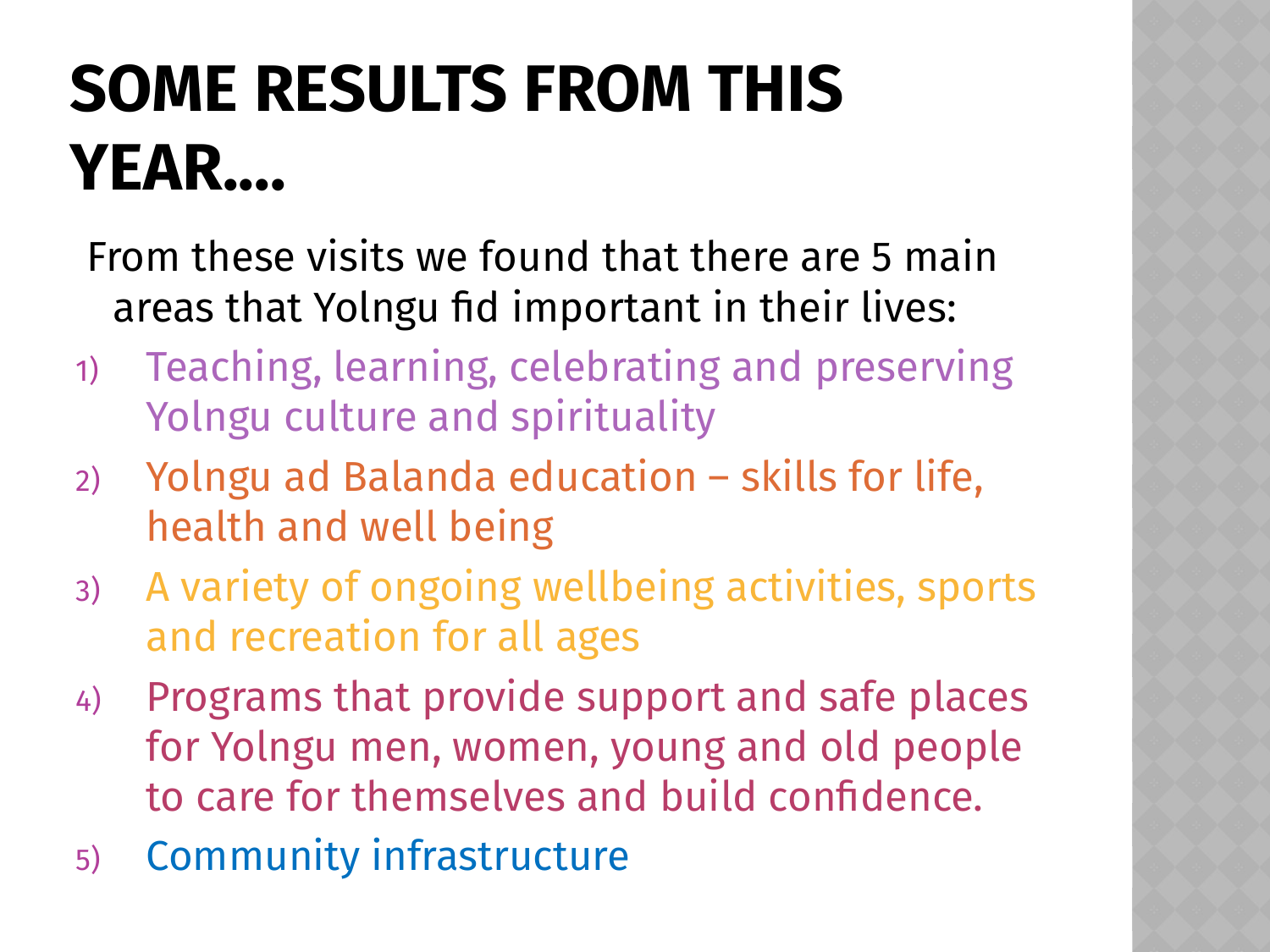

# Some results from this year....
 From these visits we found that there are 5 main areas that Yolngu fid important in their lives:
Teaching, learning, celebrating and preserving  Yolngu culture and spirituality
Yolngu ad Balanda education – skills for life, health and well being
A variety of ongoing wellbeing activities, sports and recreation for all ages
Programs that provide support and safe places for Yolngu men, women, young and old people to care for themselves and build confidence.
Community infrastructure